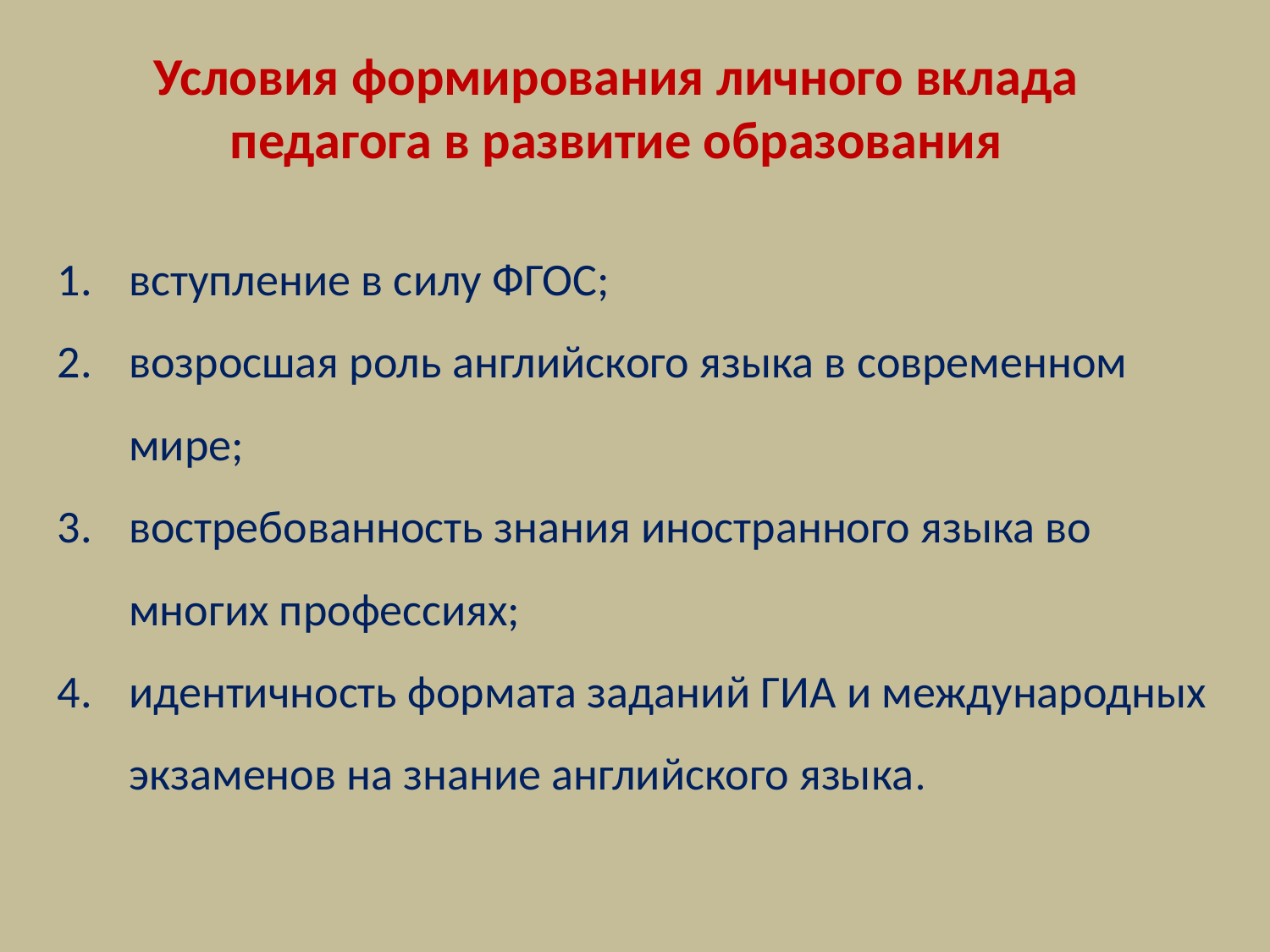

# Условия формирования личного вклада педагога в развитие образования
вступление в силу ФГОС;
возросшая роль английского языка в современном мире;
востребованность знания иностранного языка во многих профессиях;
идентичность формата заданий ГИА и международных экзаменов на знание английского языка.